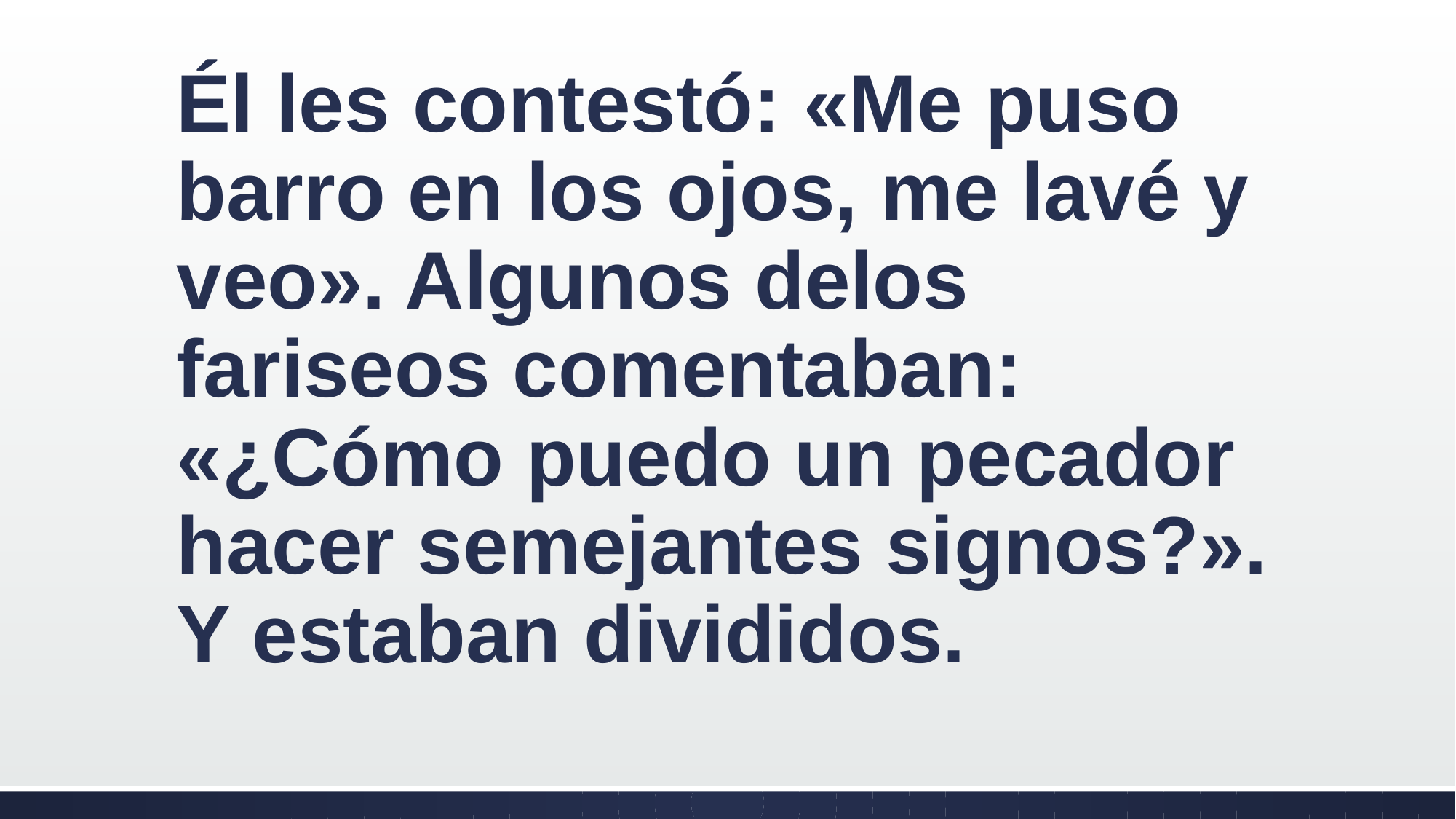

#
Él les contestó: «Me puso barro en los ojos, me lavé y veo». Algunos delos fariseos comentaban: «¿Cómo puedo un pecador hacer semejantes signos?». Y estaban divididos.